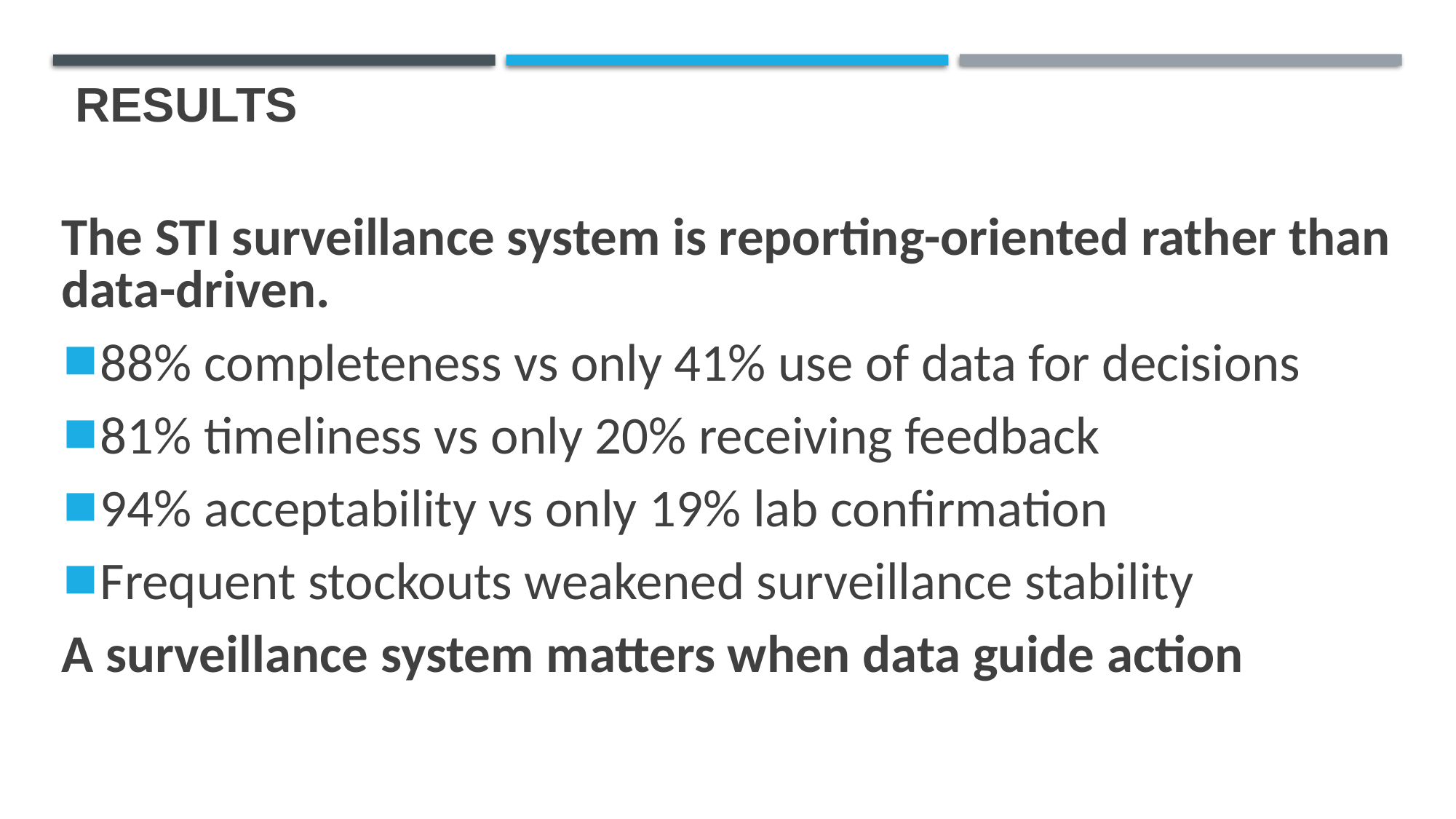

# RESULTS
The STI surveillance system is reporting-oriented rather than data-driven.
88% completeness vs only 41% use of data for decisions
81% timeliness vs only 20% receiving feedback
94% acceptability vs only 19% lab confirmation
Frequent stockouts weakened surveillance stability
A surveillance system matters when data guide action